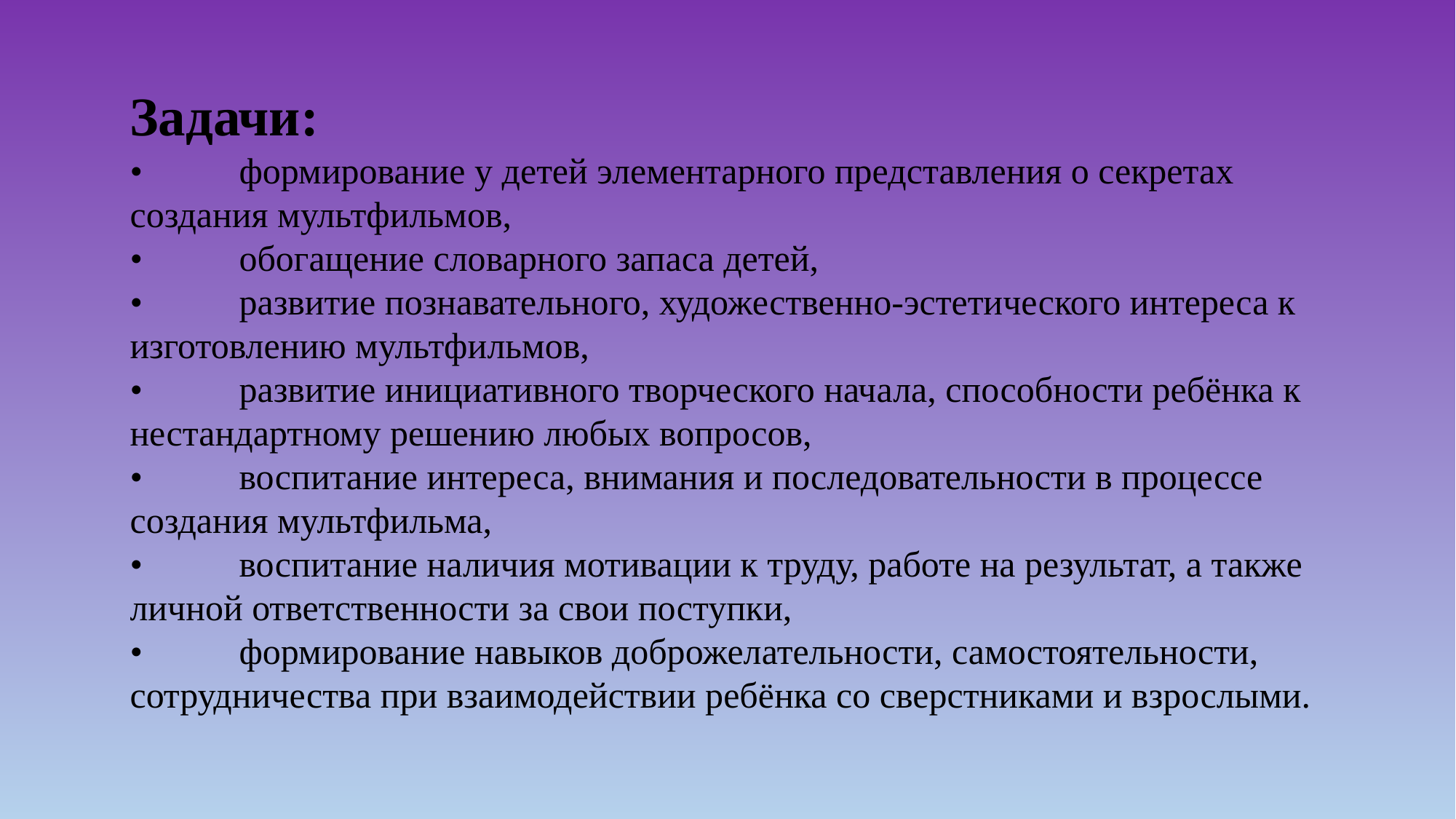

Задачи:
•	формирование у детей элементарного представления о секретах создания мультфильмов,
•	обогащение словарного запаса детей,
•	развитие познавательного, художественно-эстетического интереса к изготовлению мультфильмов,
•	развитие инициативного творческого начала, способности ребёнка к нестандартному решению любых вопросов,
•	воспитание интереса, внимания и последовательности в процессе создания мультфильма,
•	воспитание наличия мотивации к труду, работе на результат, а также личной ответственности за свои поступки,
•	формирование навыков доброжелательности, самостоятельности, сотрудничества при взаимодействии ребёнка со сверстниками и взрослыми.